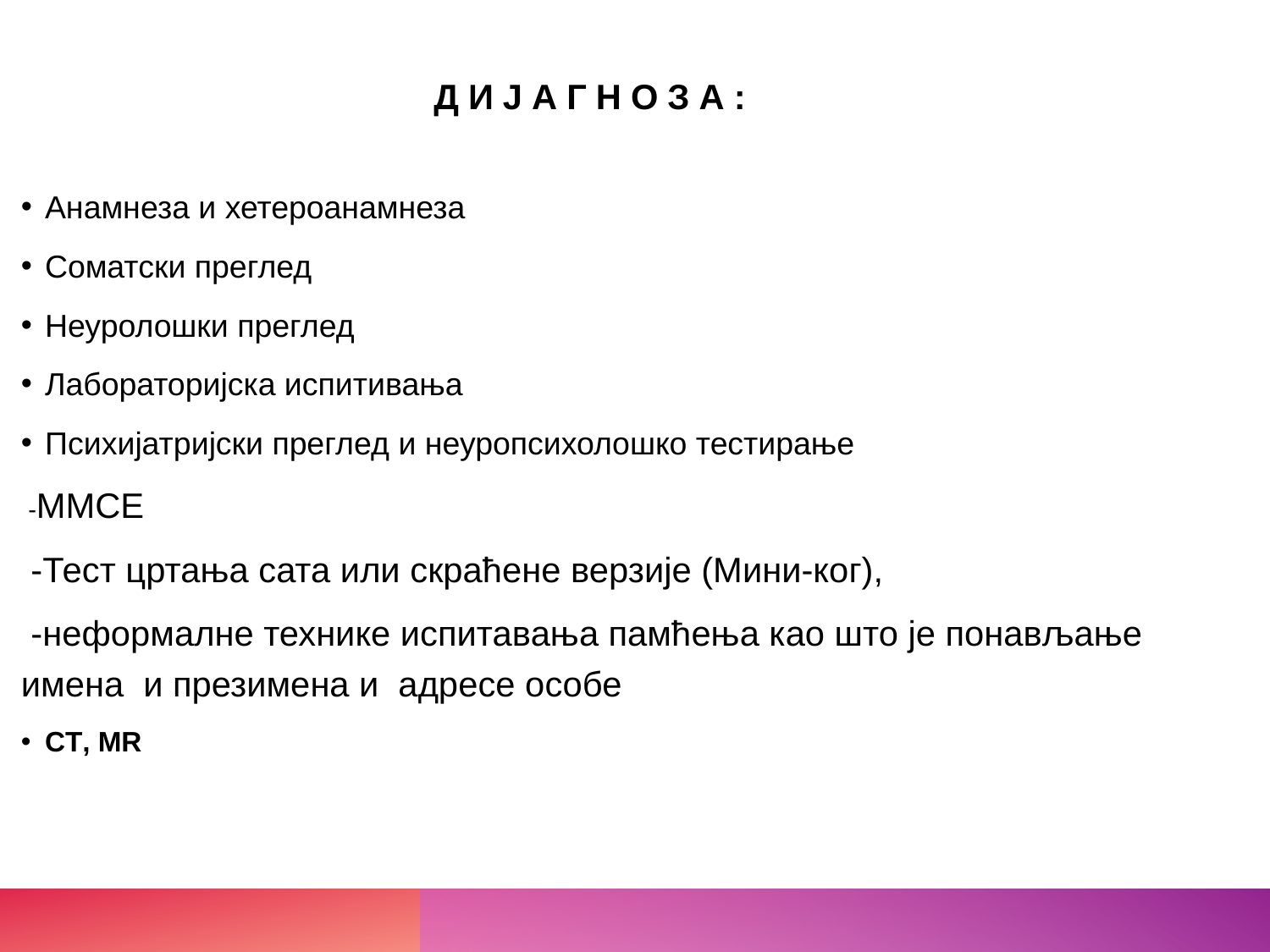

# Дијагноза:
Анамнеза и хетероанамнеза
Соматски преглед
Неуролошки преглед
Лабораторијска испитивања
Психијатријски преглед и неуропсихолошко тестирање
 -ММСЕ
 -Тест цртања сата или скраћене верзије (Мини-ког),
 -неформалне технике испитавања памћења као што је понављање имена  и презимена и  адресе особе
CT, MR